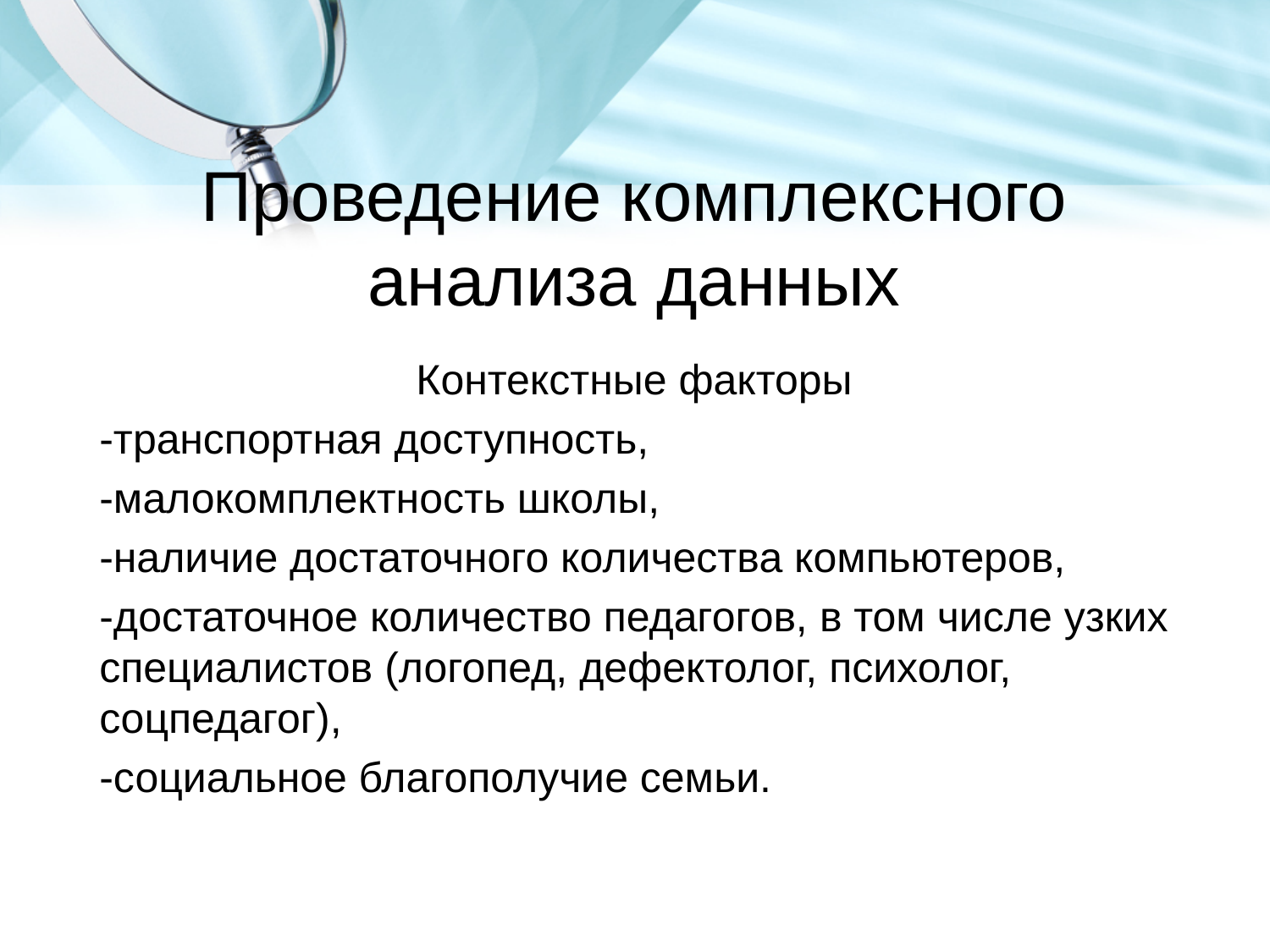

# Проведение комплексного анализа данных
Контекстные факторы
-транспортная доступность,
-малокомплектность школы,
-наличие достаточного количества компьютеров,
-достаточное количество педагогов, в том числе узких специалистов (логопед, дефектолог, психолог, соцпедагог),
-социальное благополучие семьи.